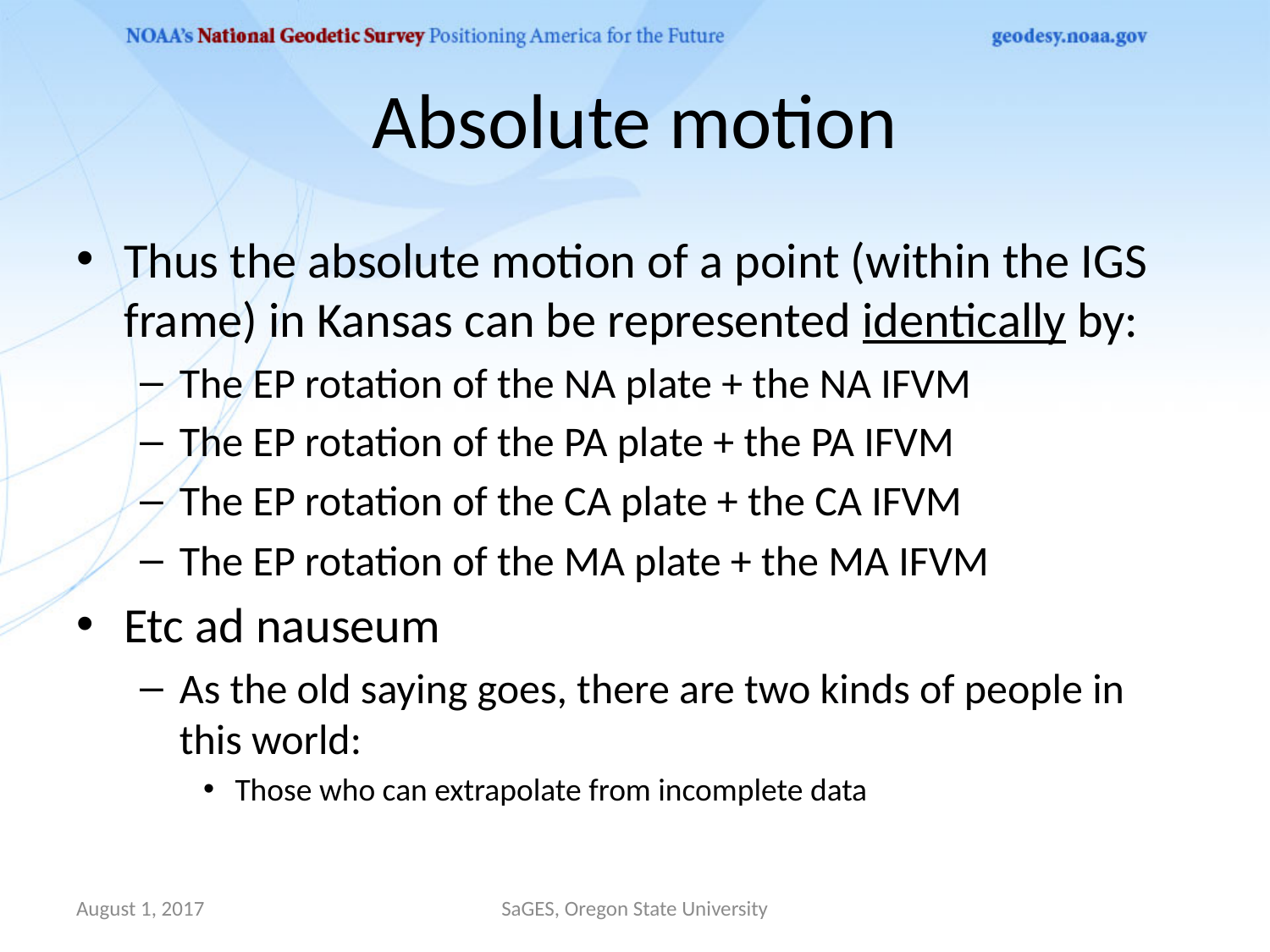

# Absolute motion
Thus the absolute motion of a point (within the IGS frame) in Kansas can be represented identically by:
The EP rotation of the NA plate + the NA IFVM
The EP rotation of the PA plate + the PA IFVM
The EP rotation of the CA plate + the CA IFVM
The EP rotation of the MA plate + the MA IFVM
Etc ad nauseum
As the old saying goes, there are two kinds of people in this world:
Those who can extrapolate from incomplete data

August 1, 2017
SaGES, Oregon State University